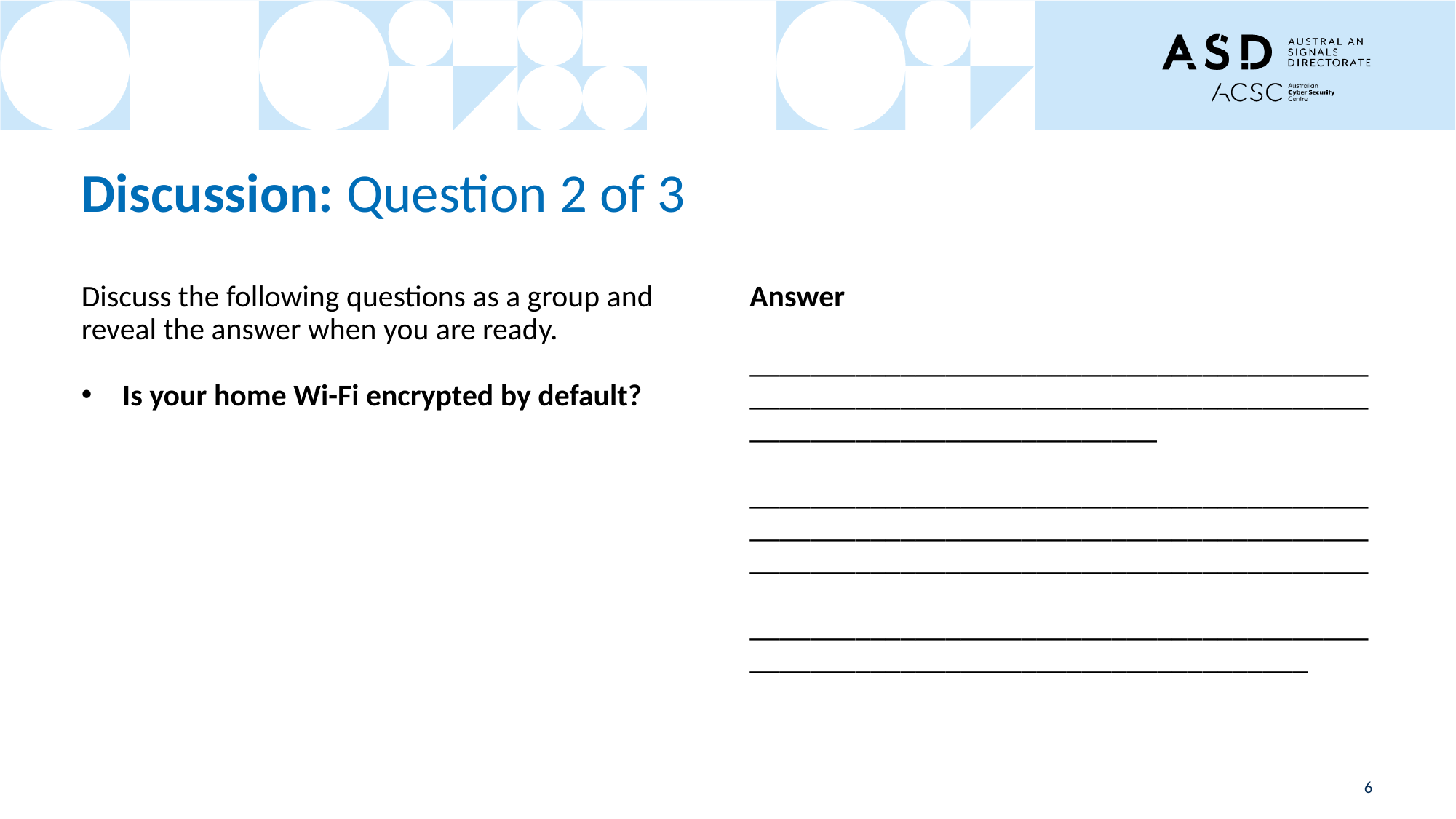

# Discussion: Question 2 of 3
Discuss the following questions as a group and reveal the answer when you are ready.
Is your home Wi-Fi encrypted by default?
Answer
_____________________________________________________________________________________________________________
___________________________________________________________________________________________________________________________
______________________________________________________________________________
6